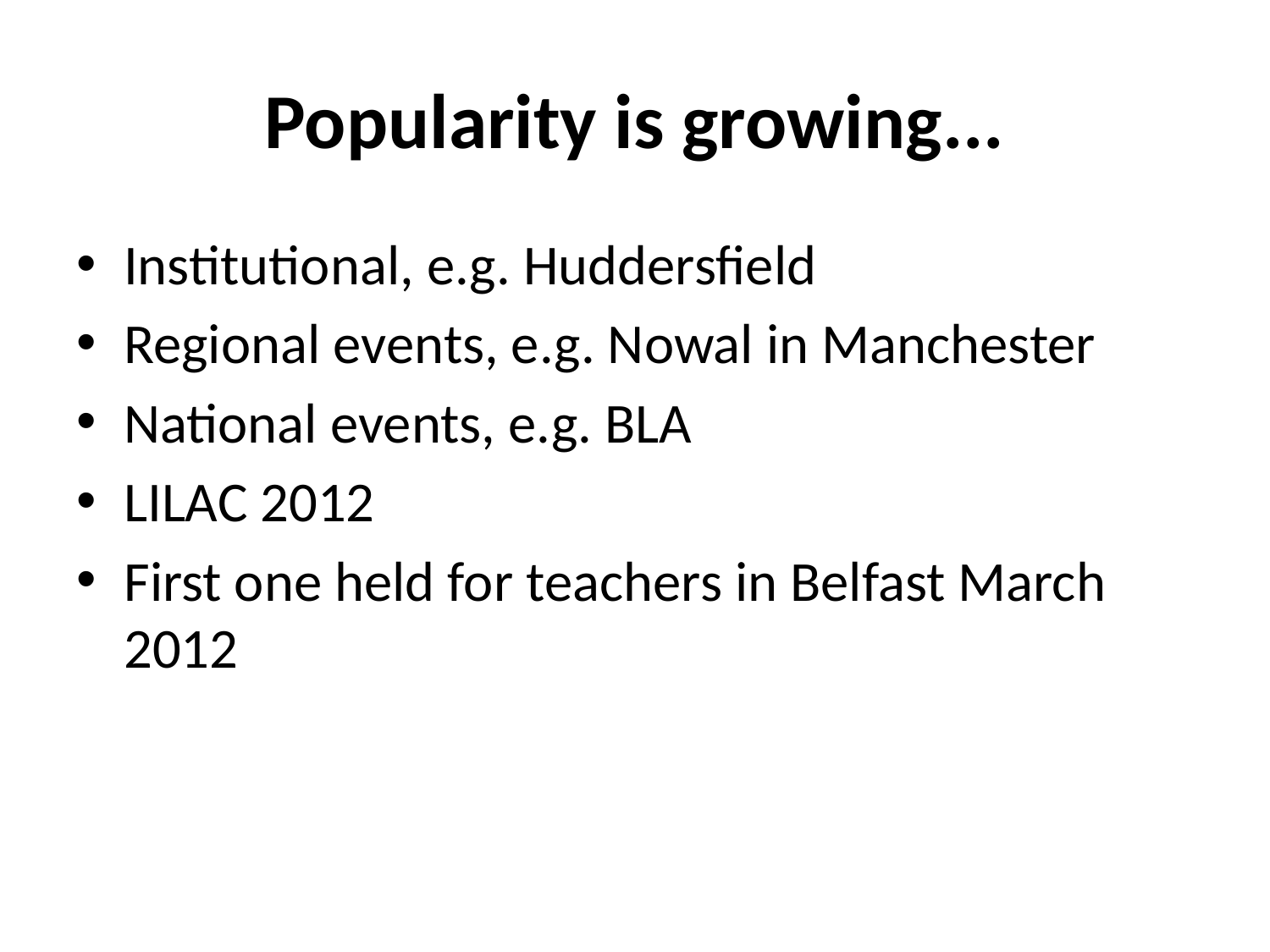

# Popularity is growing...
Institutional, e.g. Huddersfield
Regional events, e.g. Nowal in Manchester
National events, e.g. BLA
LILAC 2012
First one held for teachers in Belfast March 2012